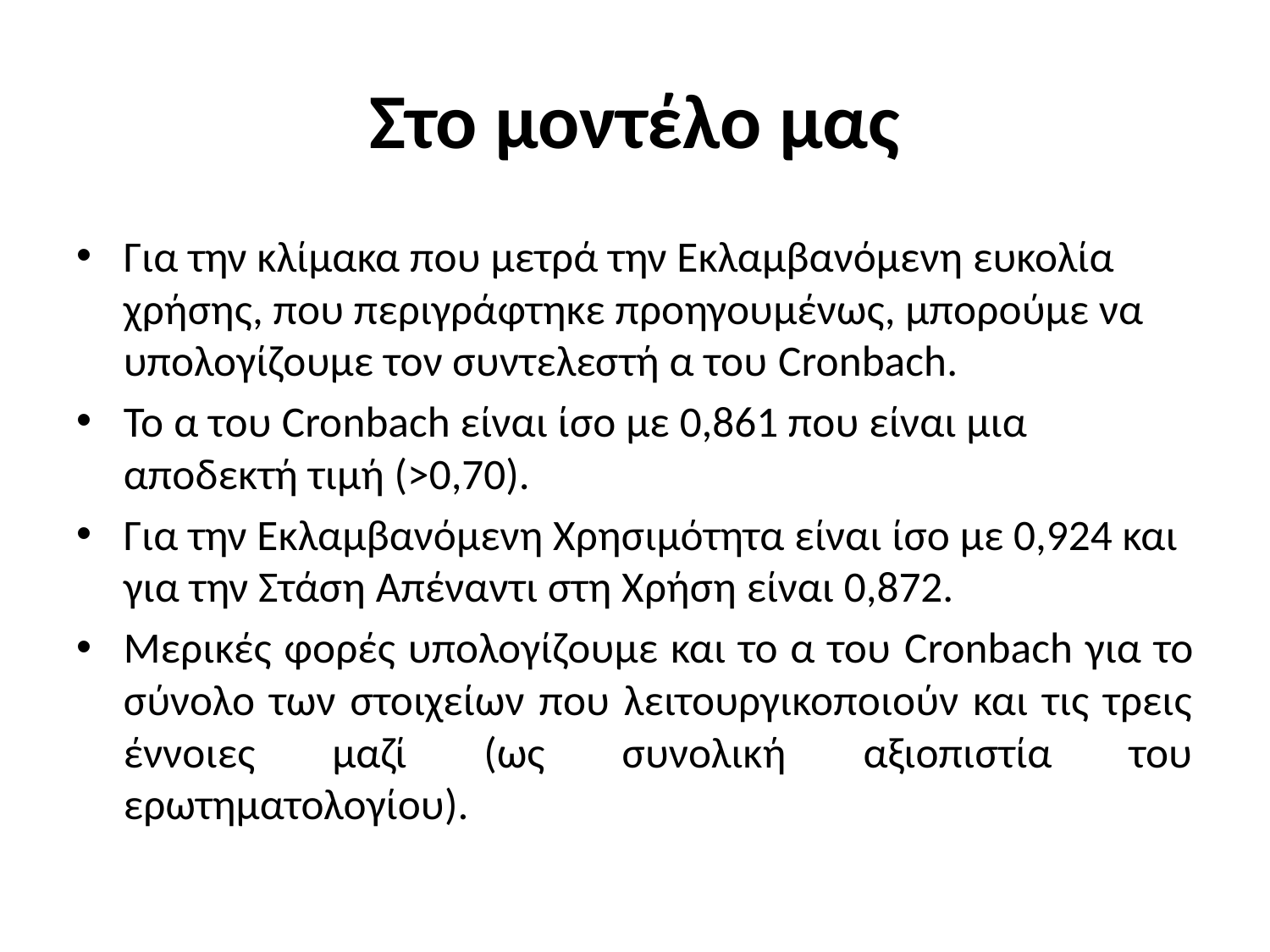

# Στο μοντέλο μας
Για την κλίμακα που μετρά την Εκλαμβανόμενη ευκολία χρήσης, που περιγράφτηκε προηγουμένως, μπορούμε να υπολογίζουμε τον συντελεστή α του Cronbach.
Το α του Cronbach είναι ίσο με 0,861 που είναι μια αποδεκτή τιμή (>0,70).
Για την Εκλαμβανόμενη Χρησιμότητα είναι ίσο με 0,924 και για την Στάση Απέναντι στη Χρήση είναι 0,872.
Μερικές φορές υπολογίζουμε και το α του Cronbach για το σύνολο των στοιχείων που λειτουργικοποιούν και τις τρεις έννοιες μαζί (ως συνολική αξιοπιστία του ερωτηματολογίου).